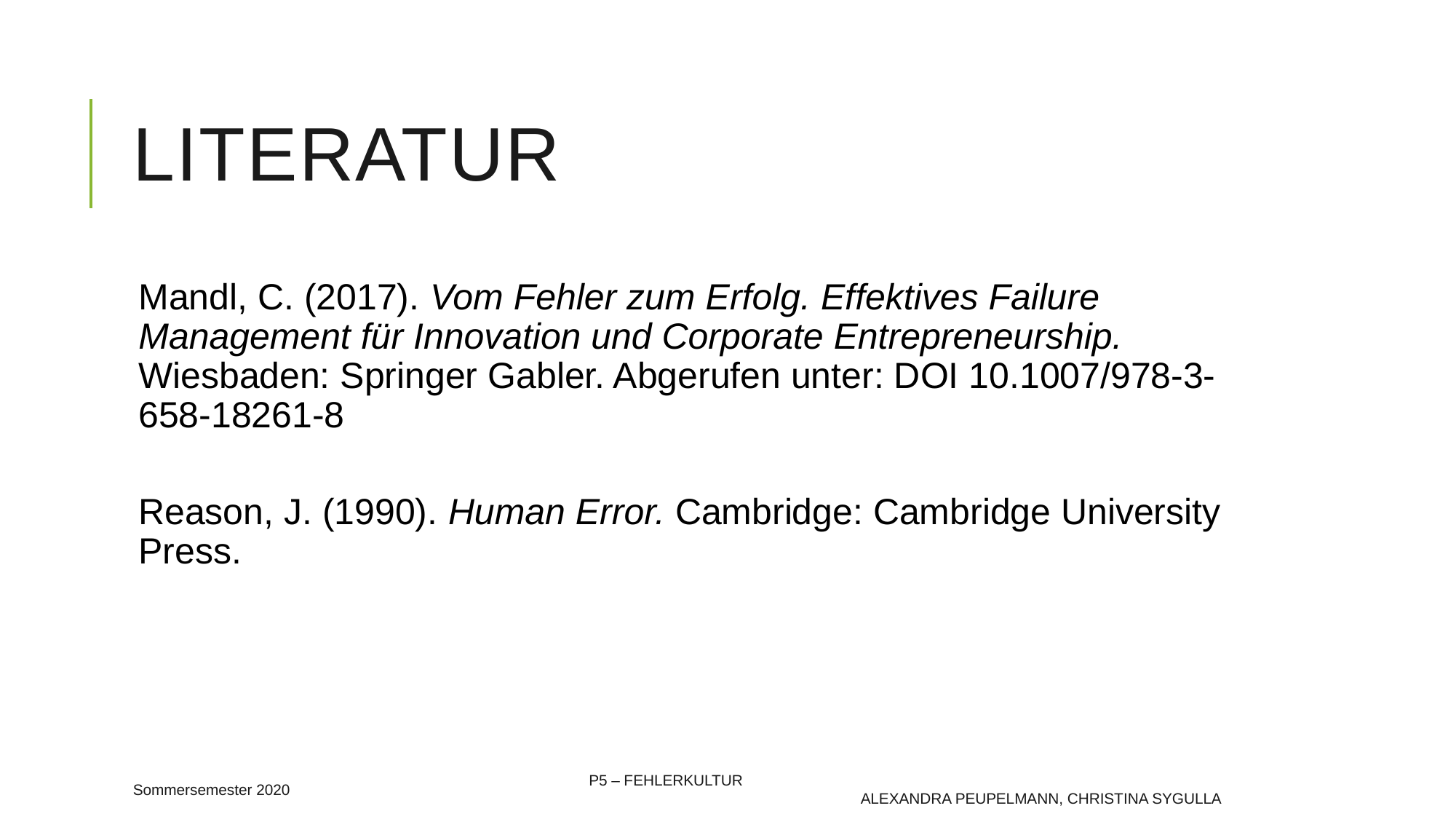

# Literatur
Mandl, C. (2017). Vom Fehler zum Erfolg. Effektives Failure Management für Innovation und Corporate Entrepreneurship. Wiesbaden: Springer Gabler. Abgerufen unter: DOI 10.1007/978-3-658-18261-8
Reason, J. (1990). Human Error. Cambridge: Cambridge University Press.
Sommersemester 2020
P5 – Fehlerkultur							             Alexandra Peupelmann, Christina Sygulla